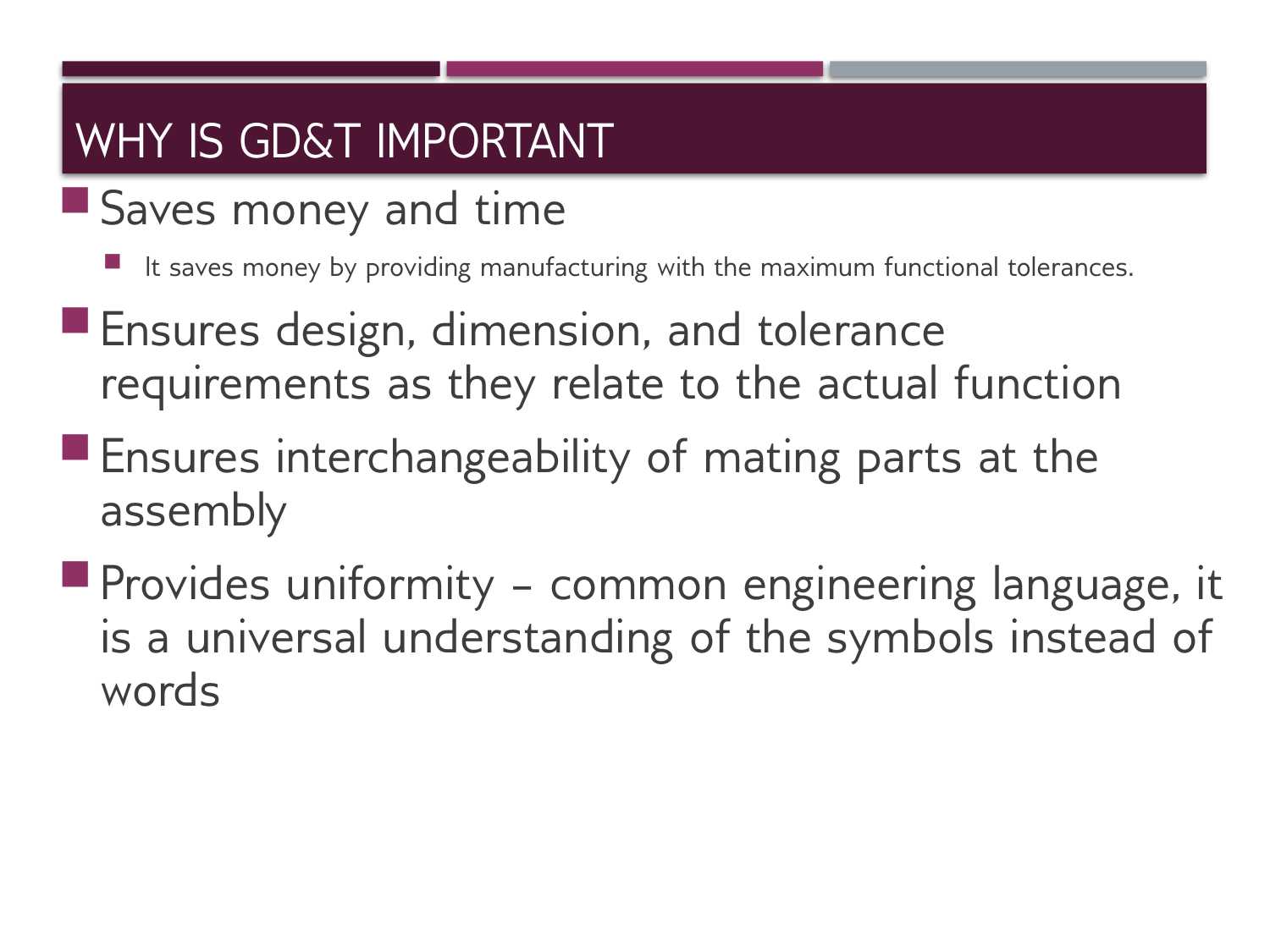

# Why is GD&T Important
Saves money and time
It saves money by providing manufacturing with the maximum functional tolerances.
Ensures design, dimension, and tolerance requirements as they relate to the actual function
Ensures interchangeability of mating parts at the assembly
Provides uniformity – common engineering language, it is a universal understanding of the symbols instead of words